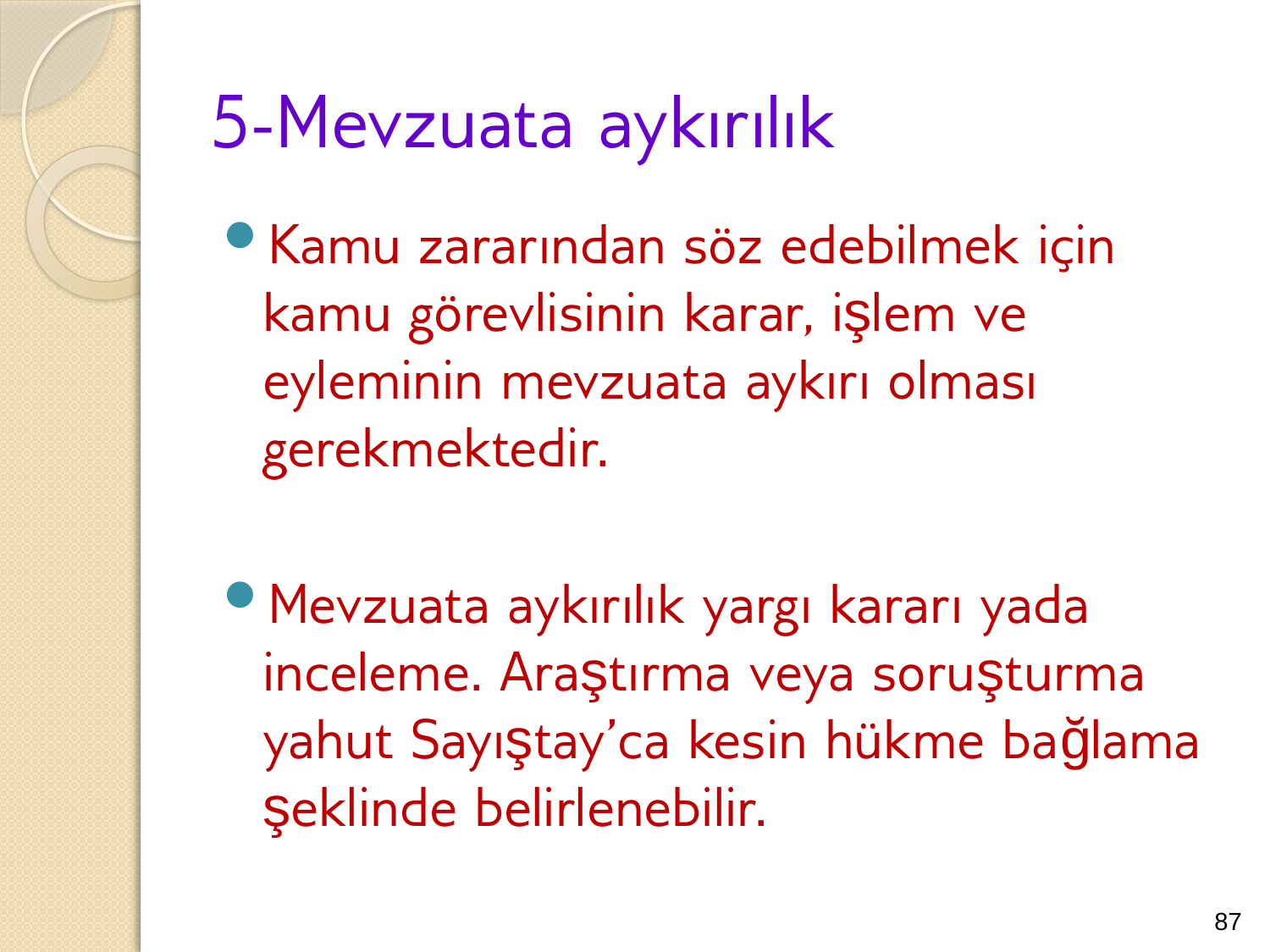

# 5-Mevzuata aykırılık
Kamu zararından söz edebilmek için kamu görevlisinin karar, işlem ve eyleminin mevzuata aykırı olması gerekmektedir.

Mevzuata aykırılık yargı kararı yada inceleme. Araştırma veya soruşturma yahut Sayıştay’ca kesin hükme bağlama şeklinde belirlenebilir.
87